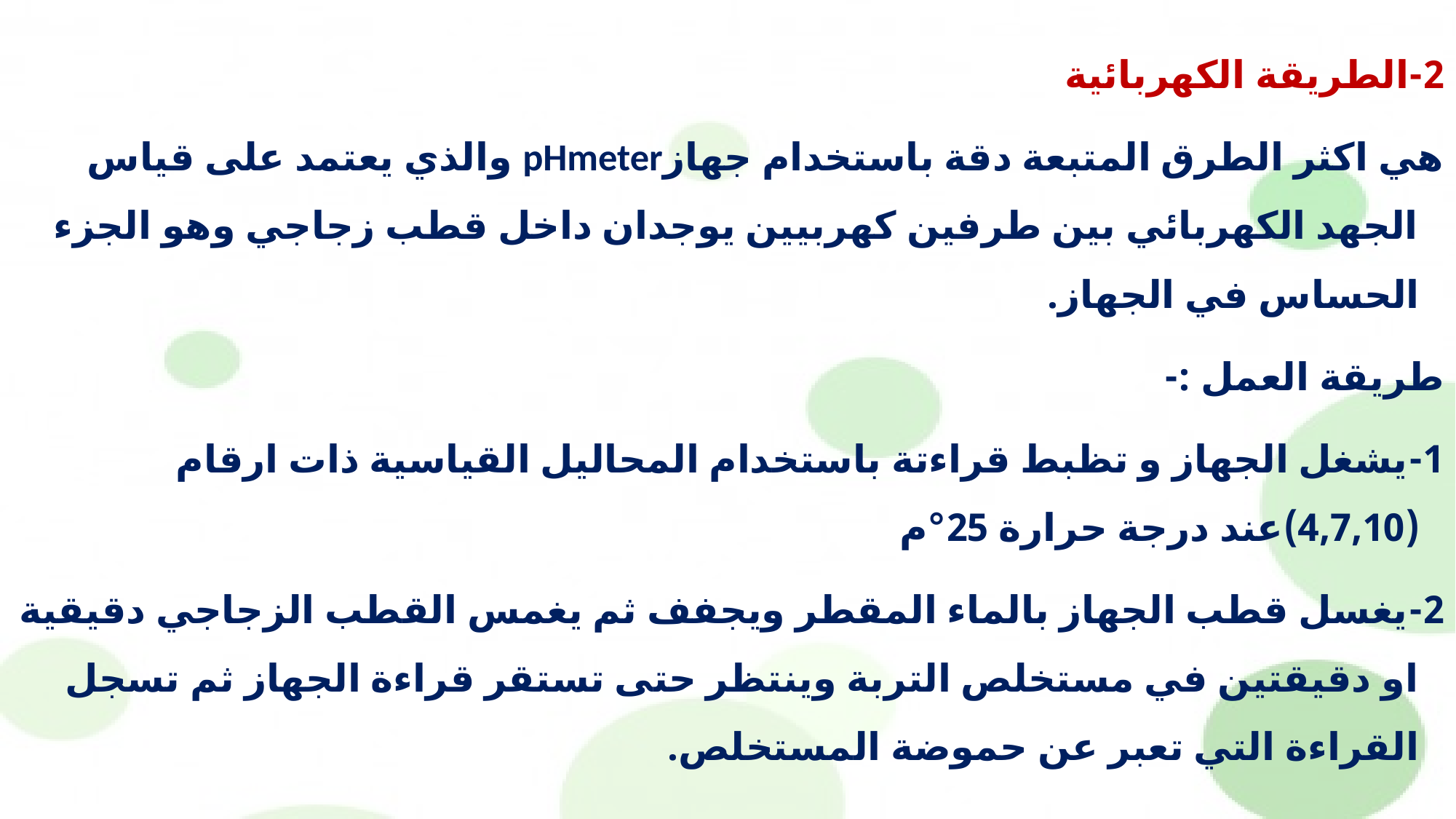

2-الطريقة الكهربائية
هي اكثر الطرق المتبعة دقة باستخدام جهازpHmeter والذي يعتمد على قياس الجهد الكهربائي بين طرفين كهربيين يوجدان داخل قطب زجاجي وهو الجزء الحساس في الجهاز.
طريقة العمل :-
1-يشغل الجهاز و تظبط قراءتة باستخدام المحاليل القياسية ذات ارقام (4,7,10)عند درجة حرارة 25°م
2-يغسل قطب الجهاز بالماء المقطر ويجفف ثم يغمس القطب الزجاجي دقيقية او دقيقتين في مستخلص التربة وينتظر حتى تستقر قراءة الجهاز ثم تسجل القراءة التي تعبر عن حموضة المستخلص.